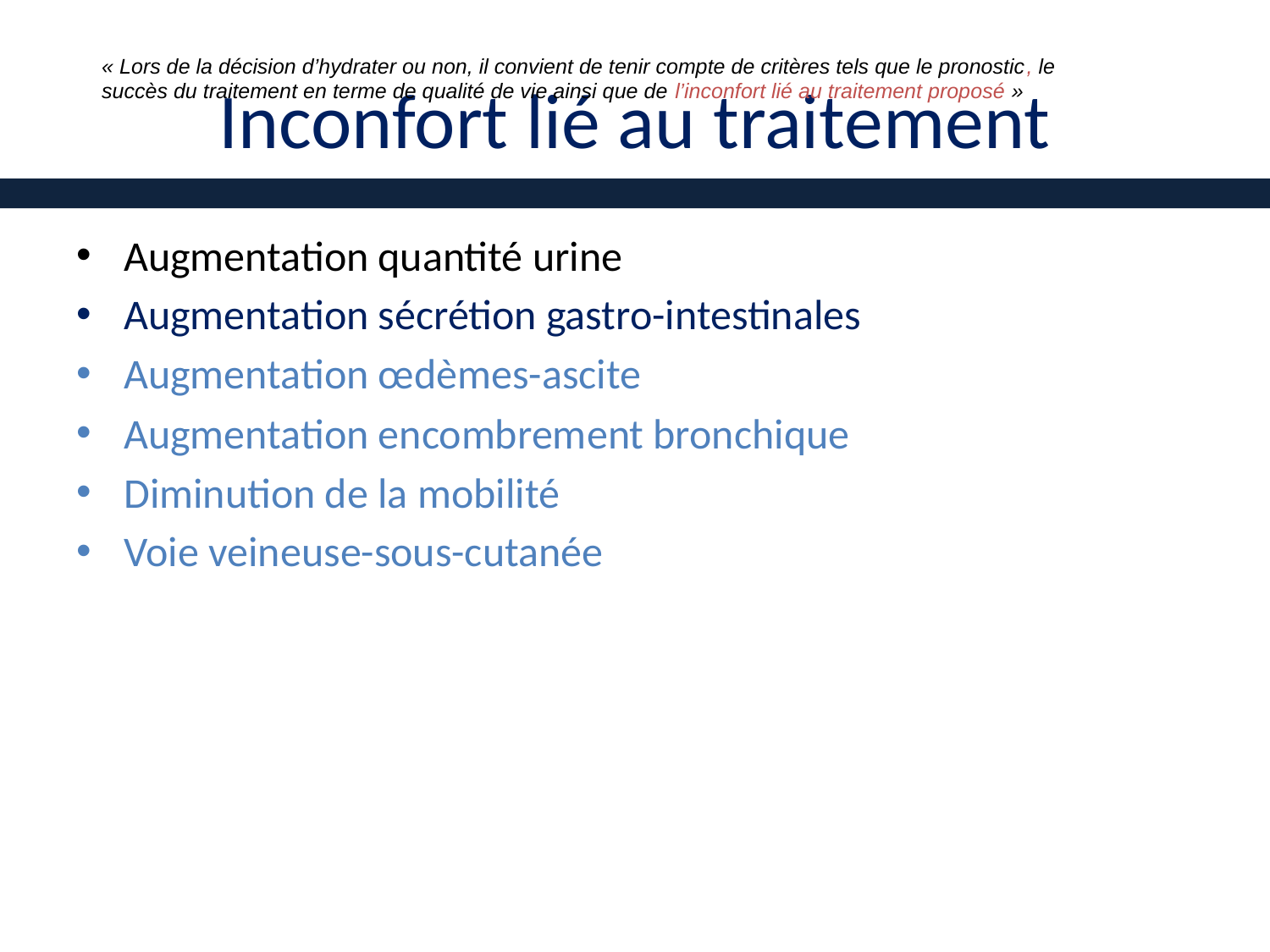

# Inconfort lié au traitement
« Lors de la décision d’hydrater ou non, il convient de tenir compte de critères tels que le pronostic, le succès du traitement en terme de qualité de vie ainsi que de l’inconfort lié au traitement proposé »

Augmentation quantité urine
Augmentation sécrétion gastro-intestinales
Augmentation œdèmes-ascite
Augmentation encombrement bronchique
Diminution de la mobilité
Voie veineuse-sous-cutanée